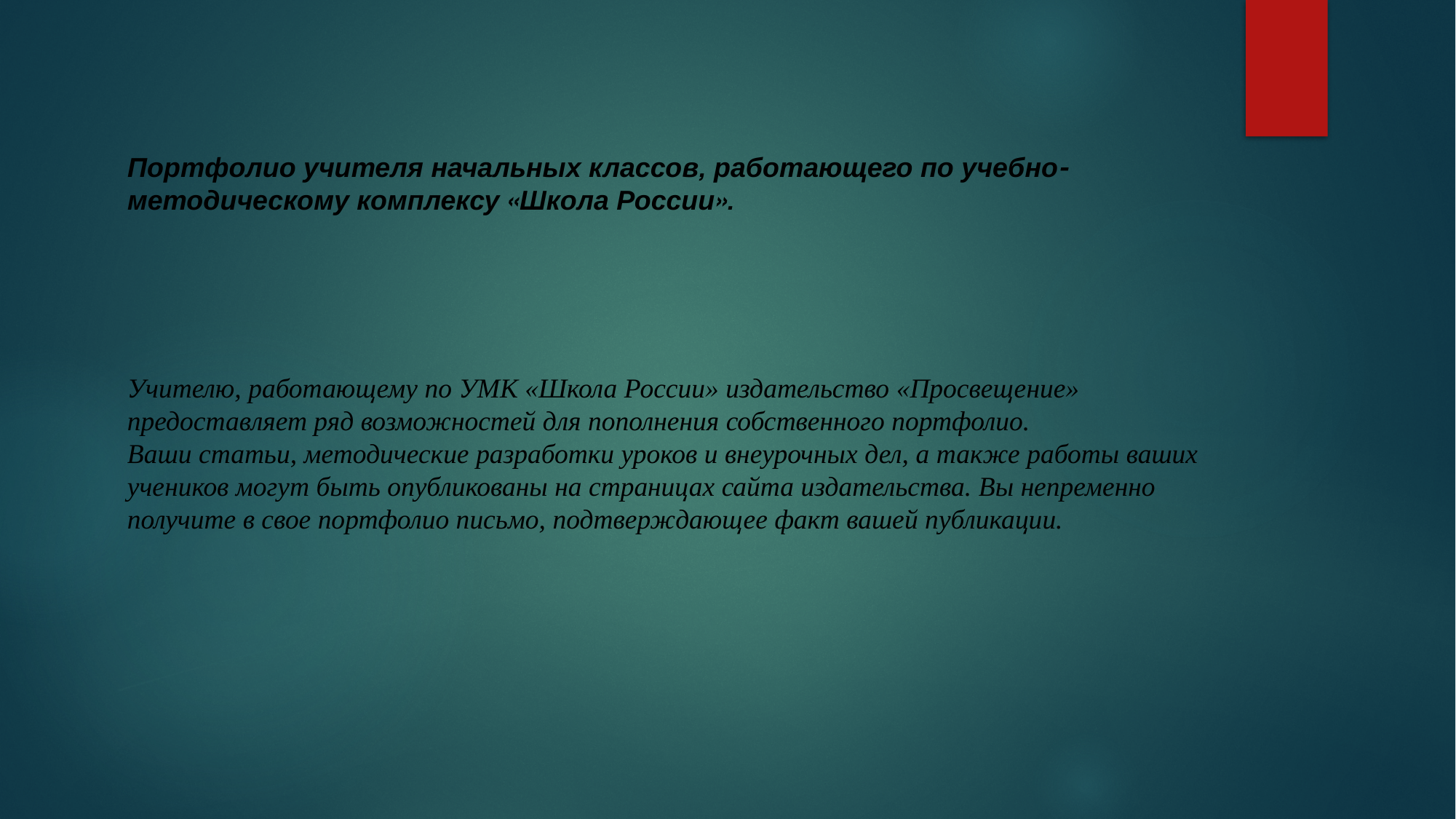

# Портфолио учителя начальных классов, работающего по учебно-методическому комплексу «Школа России».
Учителю, работающему по УМК «Школа России» издательство «Просвещение» предоставляет ряд возможностей для пополнения собственного портфолио.
Ваши статьи, методические разработки уроков и внеурочных дел, а также работы ваших учеников могут быть опубликованы на страницах сайта издательства. Вы непременно получите в свое портфолио письмо, подтверждающее факт вашей публикации.